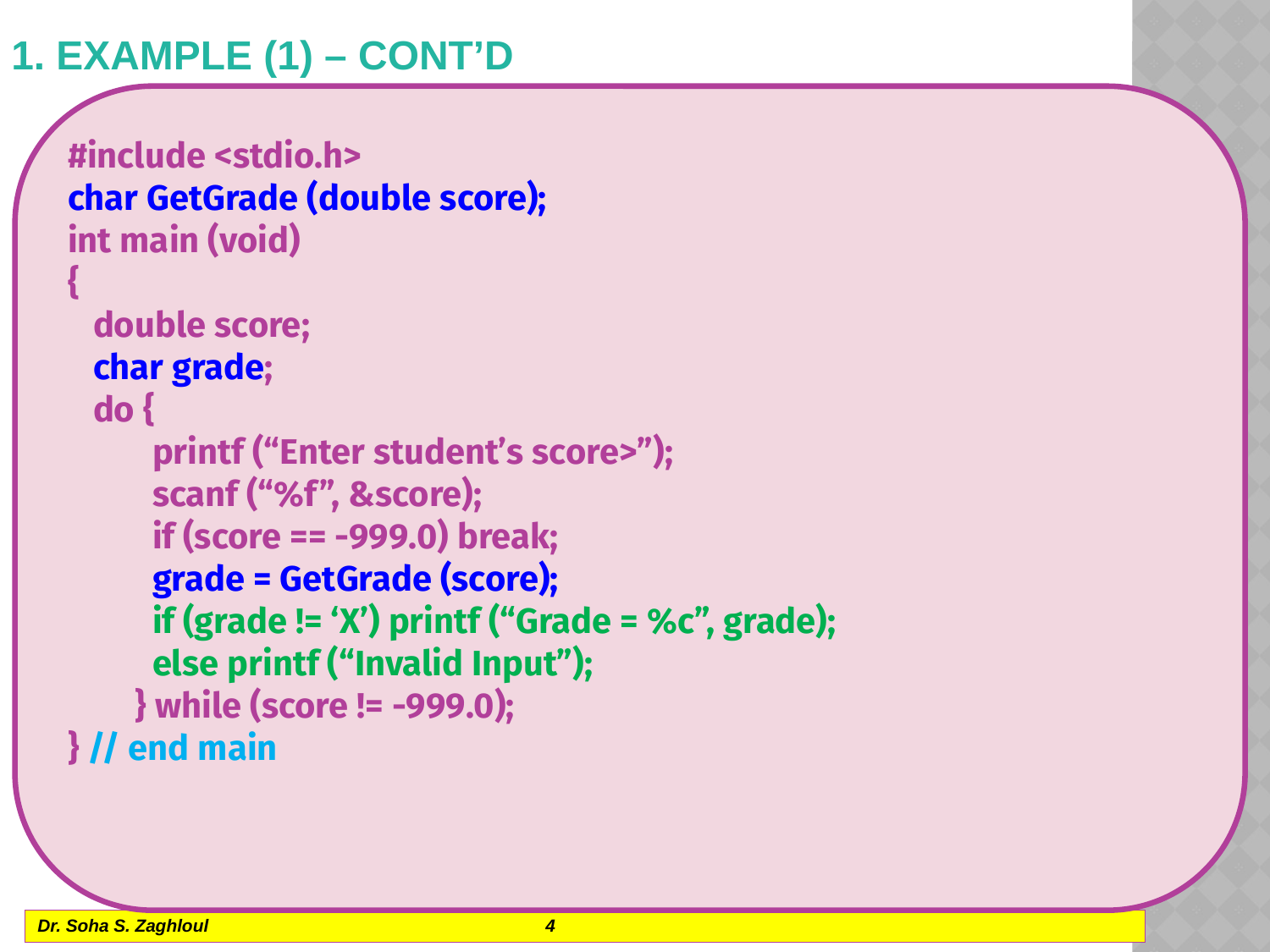

# 1. EXAMPLE (1) – cont’d

#include <stdio.h>
char GetGrade (double score);
int main (void)
{
   double score;
   char grade;
   do {
          printf (“Enter student’s score>”);
          scanf (“%f”, &score);
          if (score == -999.0) break;
          grade = GetGrade (score);
          if (grade != ‘X’) printf (“Grade = %c”, grade);
          else printf (“Invalid Input”);
        } while (score != -999.0);
} // end main

Dr. Soha S. Zaghloul			4